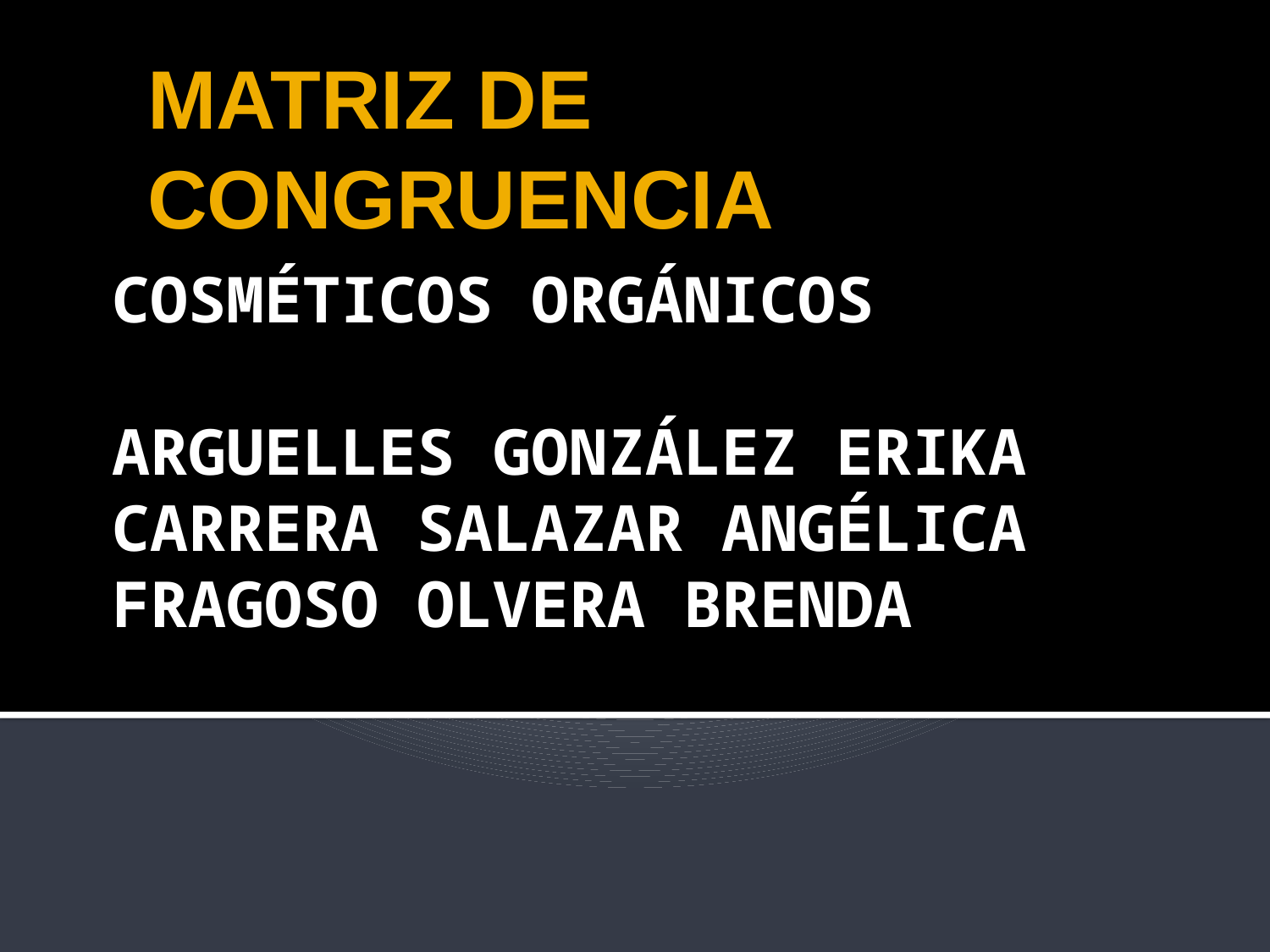

# MATRIZ DE CONGRUENCIA
COSMÉTICOS ORGÁNICOS

ARGUELLES GONZÁLEZ ERIKA
CARRERA SALAZAR ANGÉLICA
FRAGOSO OLVERA BRENDA